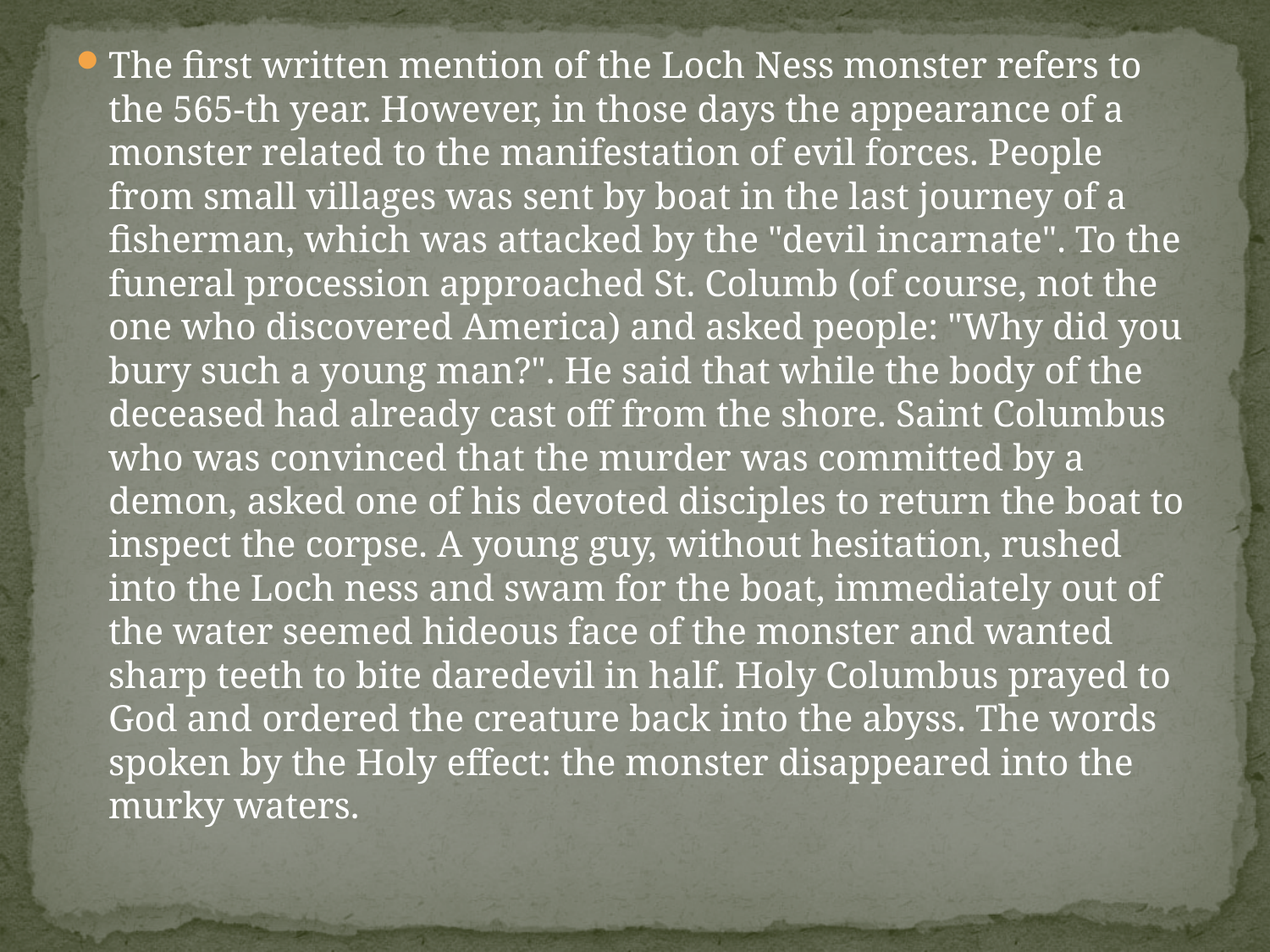

The first written mention of the Loch Ness monster refers to the 565-th year. However, in those days the appearance of a monster related to the manifestation of evil forces. People from small villages was sent by boat in the last journey of a fisherman, which was attacked by the "devil incarnate". To the funeral procession approached St. Columb (of course, not the one who discovered America) and asked people: "Why did you bury such a young man?". He said that while the body of the deceased had already cast off from the shore. Saint Columbus who was convinced that the murder was committed by a demon, asked one of his devoted disciples to return the boat to inspect the corpse. A young guy, without hesitation, rushed into the Loch ness and swam for the boat, immediately out of the water seemed hideous face of the monster and wanted sharp teeth to bite daredevil in half. Holy Columbus prayed to God and ordered the creature back into the abyss. The words spoken by the Holy effect: the monster disappeared into the murky waters.